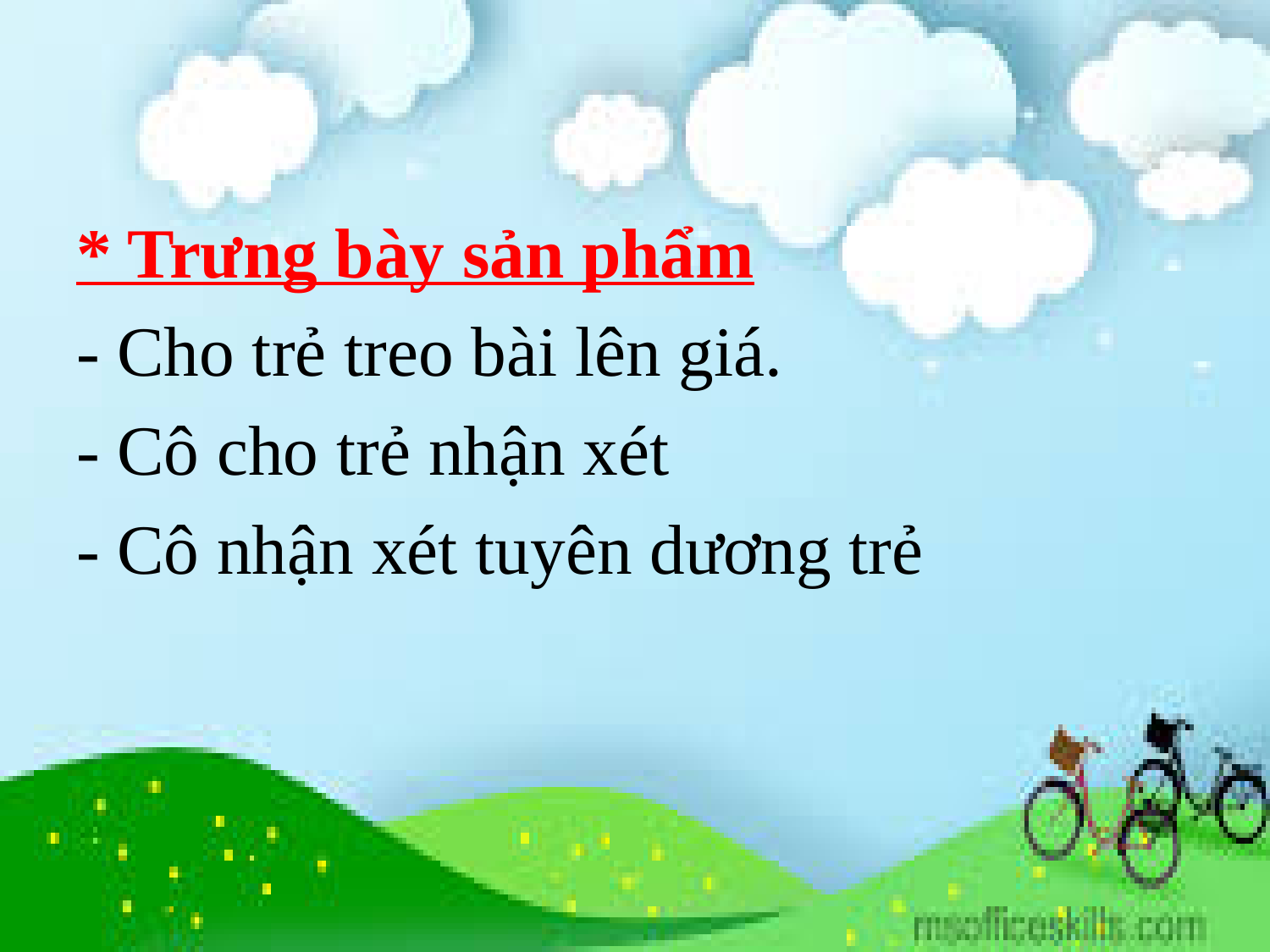

* Trưng bày sản phẩm
- Cho trẻ treo bài lên giá.
- Cô cho trẻ nhận xét
- Cô nhận xét tuyên dương trẻ